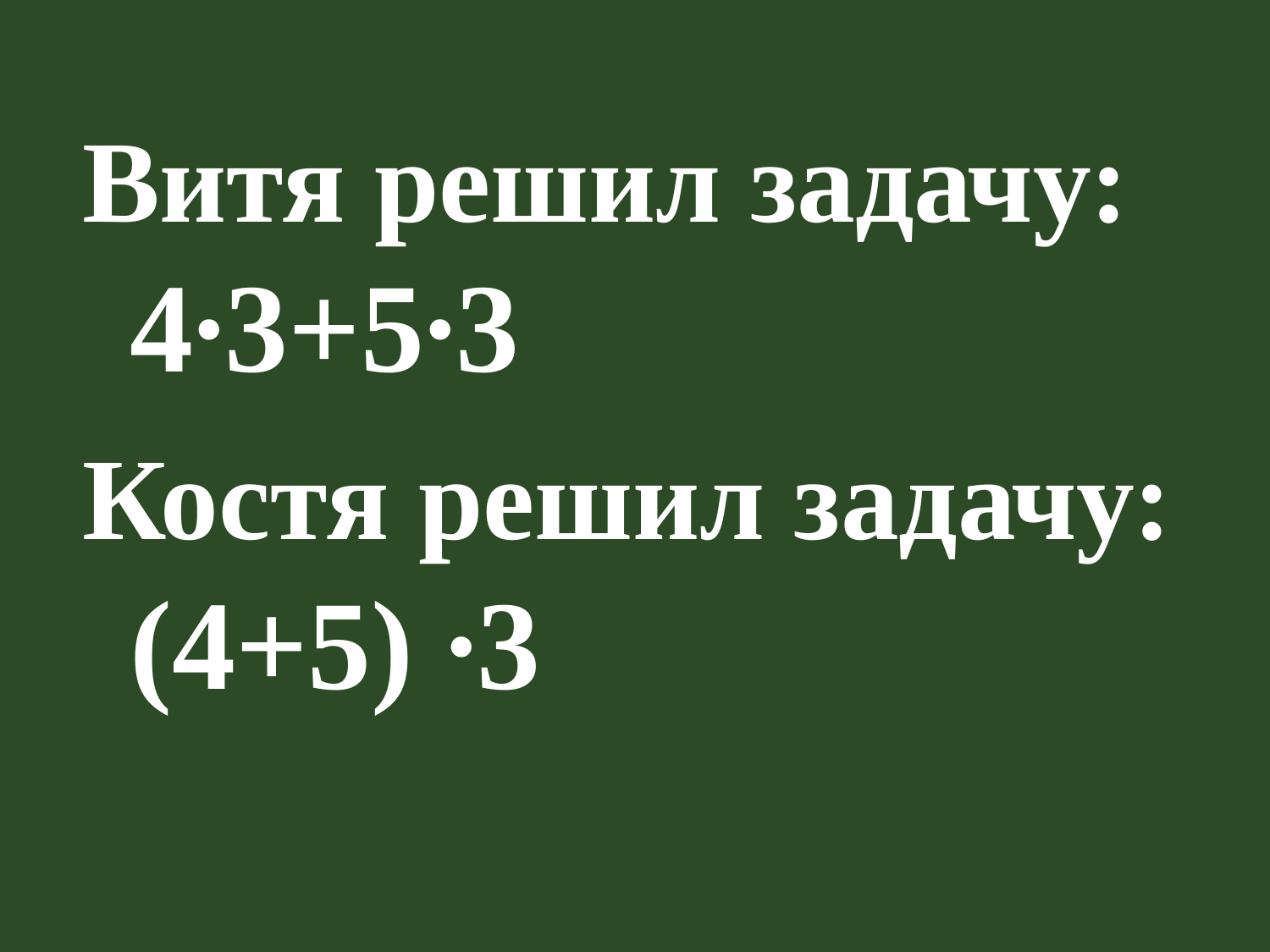

#
Витя решил задачу: 4∙3+5∙3
Костя решил задачу: (4+5) ∙3